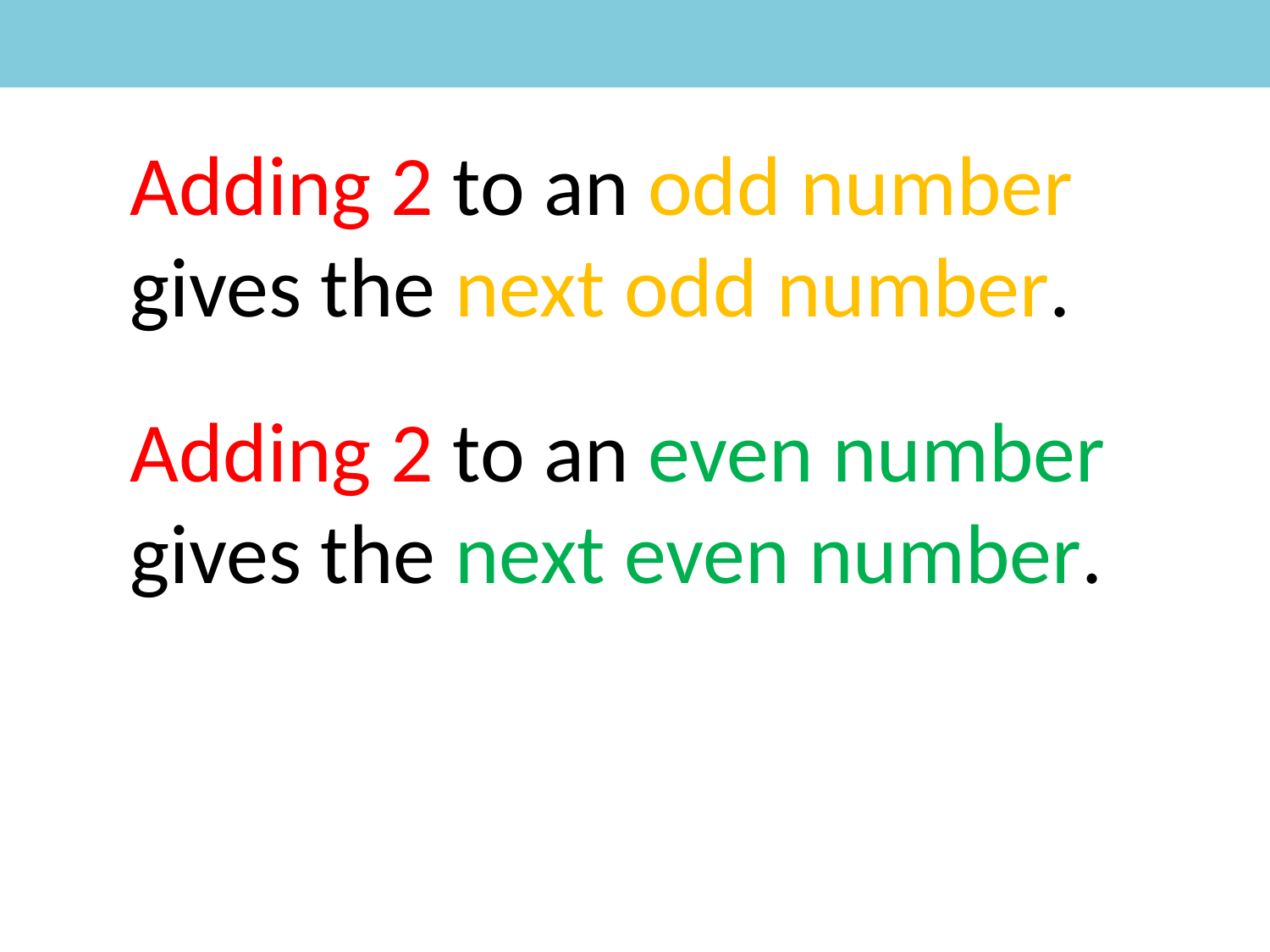

Adding 2 to an odd number gives the next odd number.
Adding 2 to an even number gives the next even number.